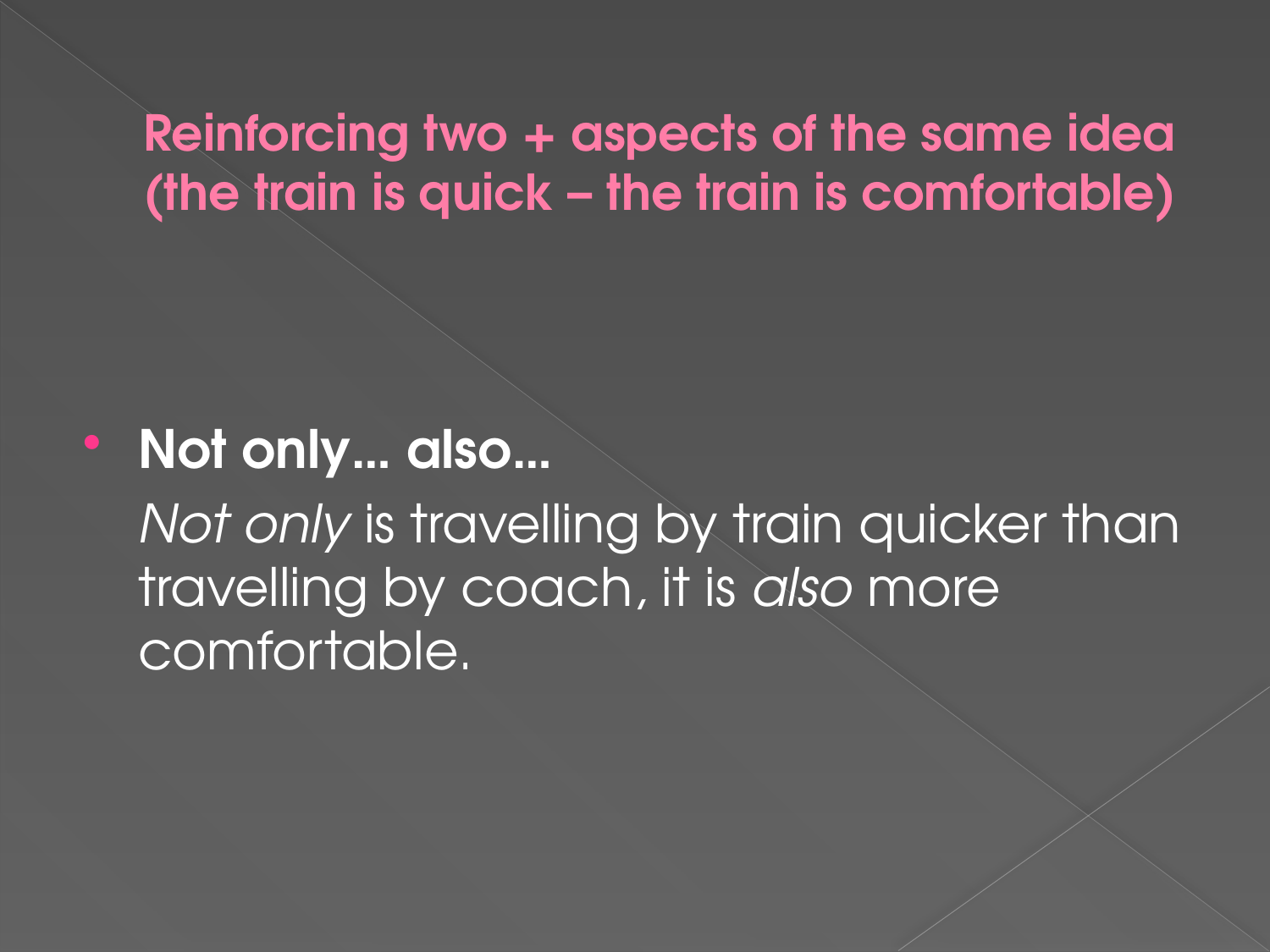

# Reinforcing two + aspects of the same idea (the train is quick – the train is comfortable)

Not only… also…
	Not only is travelling by train quicker than travelling by coach, it is also more comfortable.